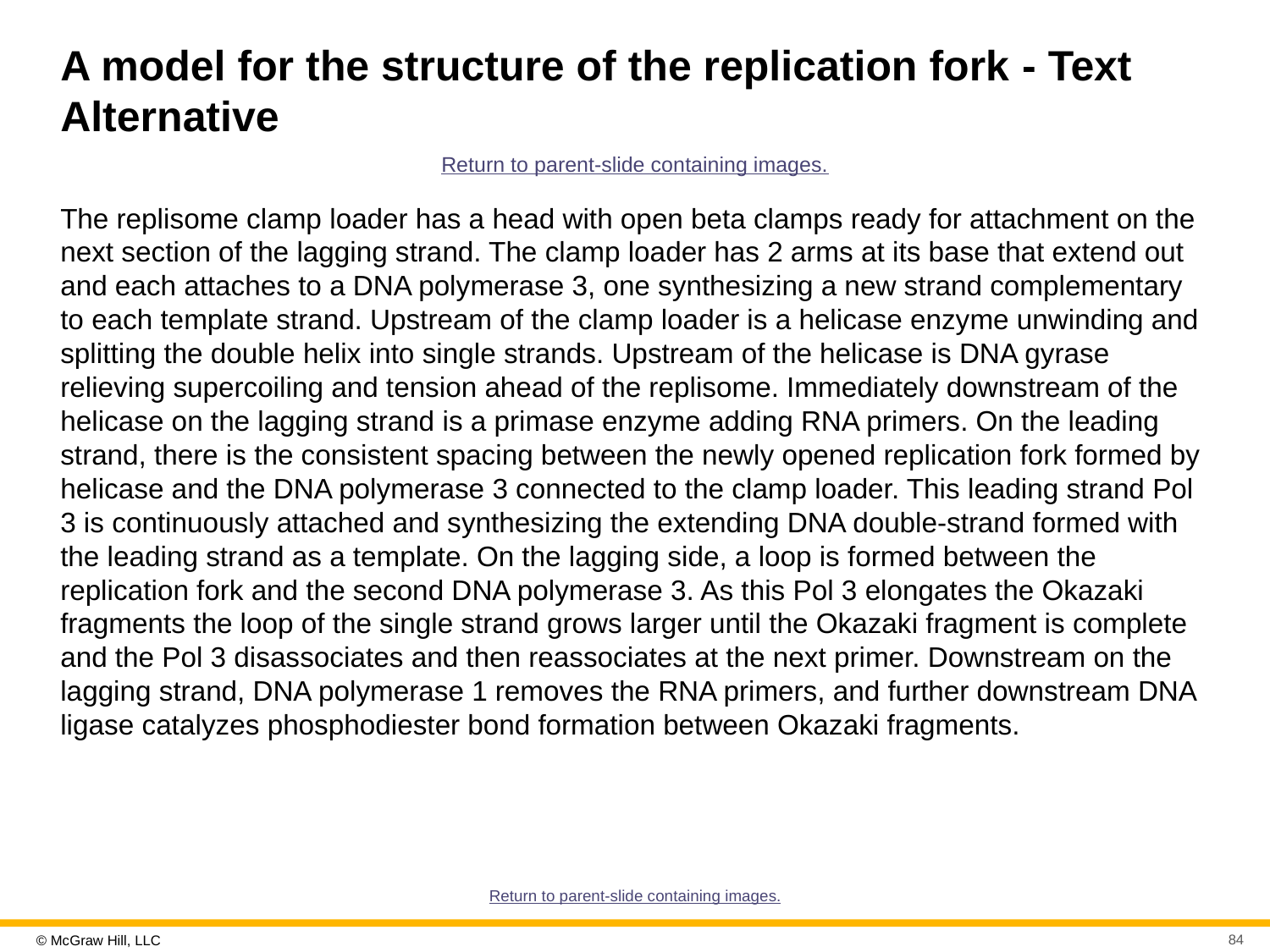

# A model for the structure of the replication fork - Text Alternative
Return to parent-slide containing images.
The replisome clamp loader has a head with open beta clamps ready for attachment on the next section of the lagging strand. The clamp loader has 2 arms at its base that extend out and each attaches to a DNA polymerase 3, one synthesizing a new strand complementary to each template strand. Upstream of the clamp loader is a helicase enzyme unwinding and splitting the double helix into single strands. Upstream of the helicase is DNA gyrase relieving supercoiling and tension ahead of the replisome. Immediately downstream of the helicase on the lagging strand is a primase enzyme adding RNA primers. On the leading strand, there is the consistent spacing between the newly opened replication fork formed by helicase and the DNA polymerase 3 connected to the clamp loader. This leading strand Pol 3 is continuously attached and synthesizing the extending DNA double-strand formed with the leading strand as a template. On the lagging side, a loop is formed between the replication fork and the second DNA polymerase 3. As this Pol 3 elongates the Okazaki fragments the loop of the single strand grows larger until the Okazaki fragment is complete and the Pol 3 disassociates and then reassociates at the next primer. Downstream on the lagging strand, DNA polymerase 1 removes the RNA primers, and further downstream DNA ligase catalyzes phosphodiester bond formation between Okazaki fragments.
Return to parent-slide containing images.
84